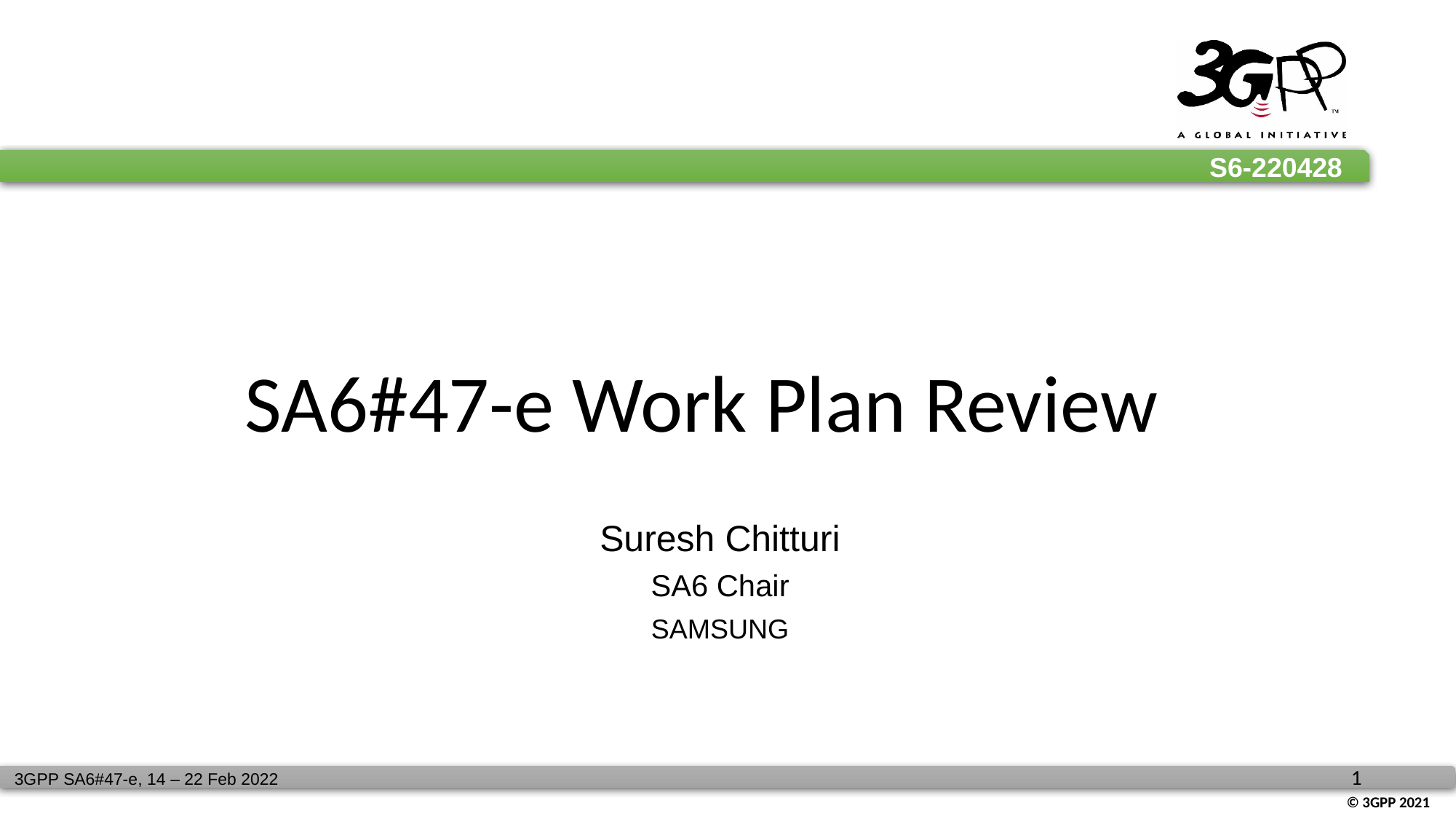

# SA6#47-e Work Plan Review
Suresh Chitturi
SA6 Chair
SAMSUNG